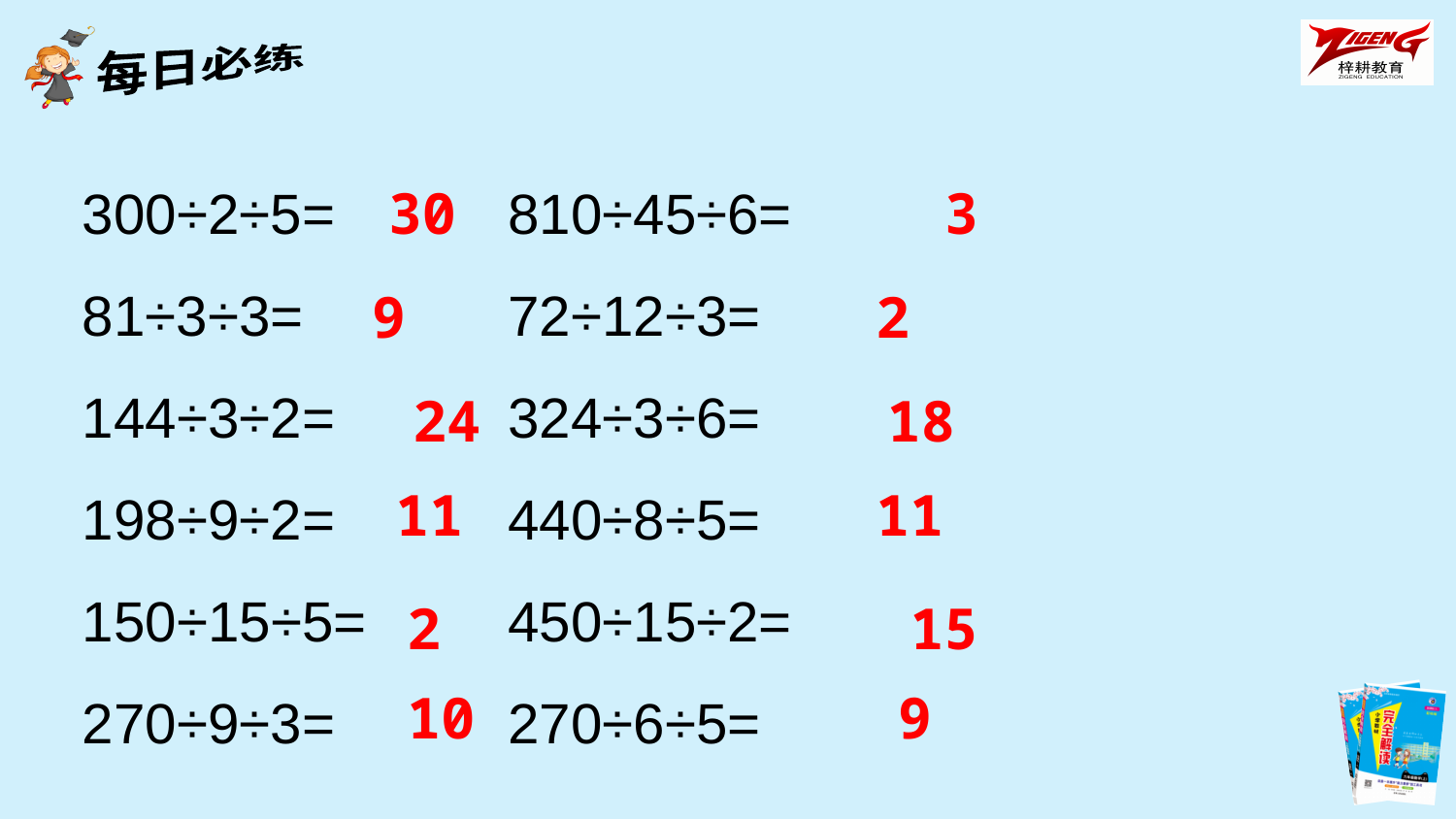

300÷2÷5=           810÷45÷6=
81÷3÷3=             72÷12÷3=
144÷3÷2=           324÷3÷6=
198÷9÷2=           440÷8÷5=
150÷15÷5=         450÷15÷2=
270÷9÷3=           270÷6÷5=
30
3
9
2
24
18
11
11
15
2
10
9